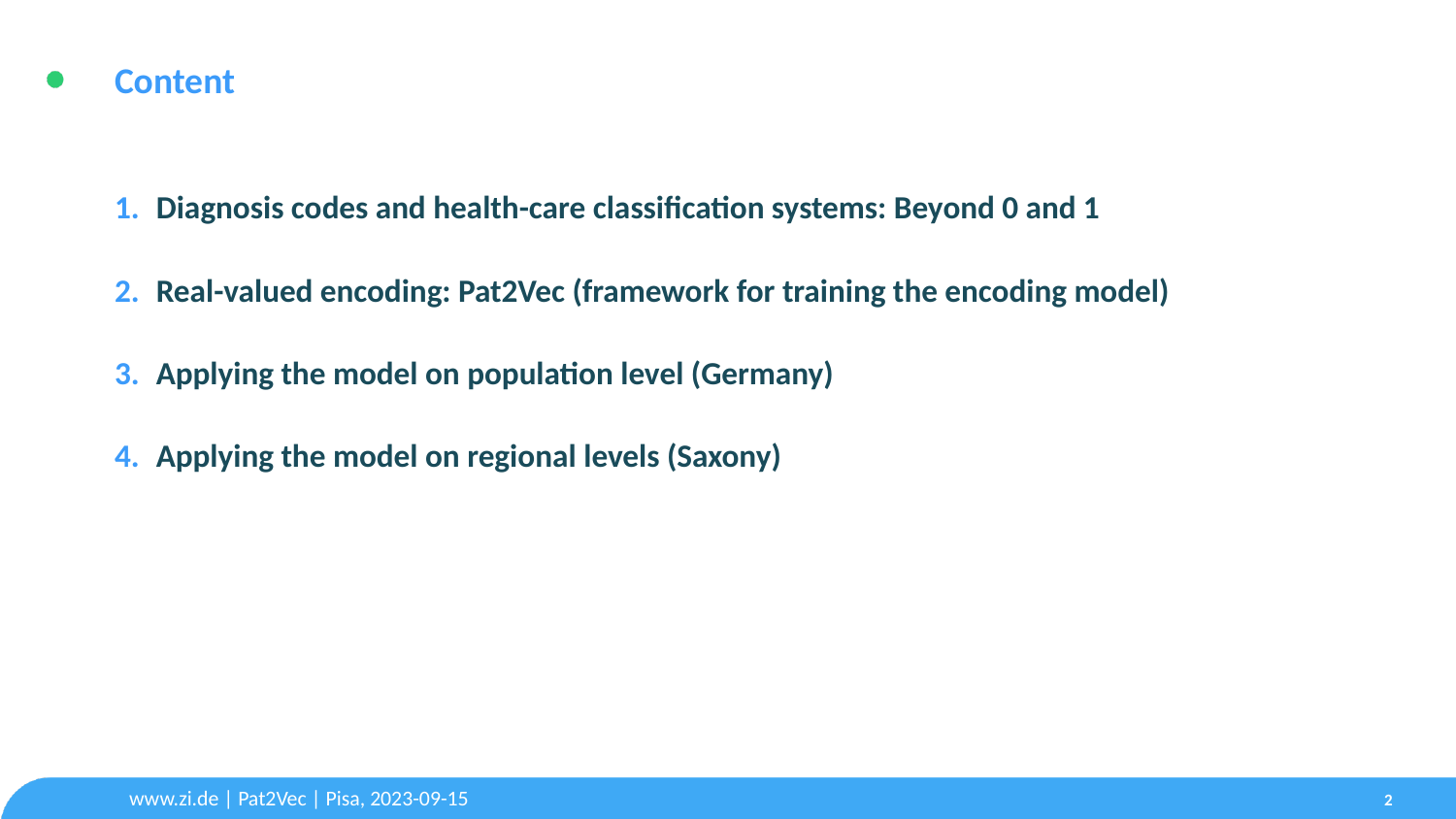

# Content
Diagnosis codes and health-care classification systems: Beyond 0 and 1
Real-valued encoding: Pat2Vec (framework for training the encoding model)
Applying the model on population level (Germany)
Applying the model on regional levels (Saxony)
www.zi.de | Pat2Vec | Pisa, 2023-09-15